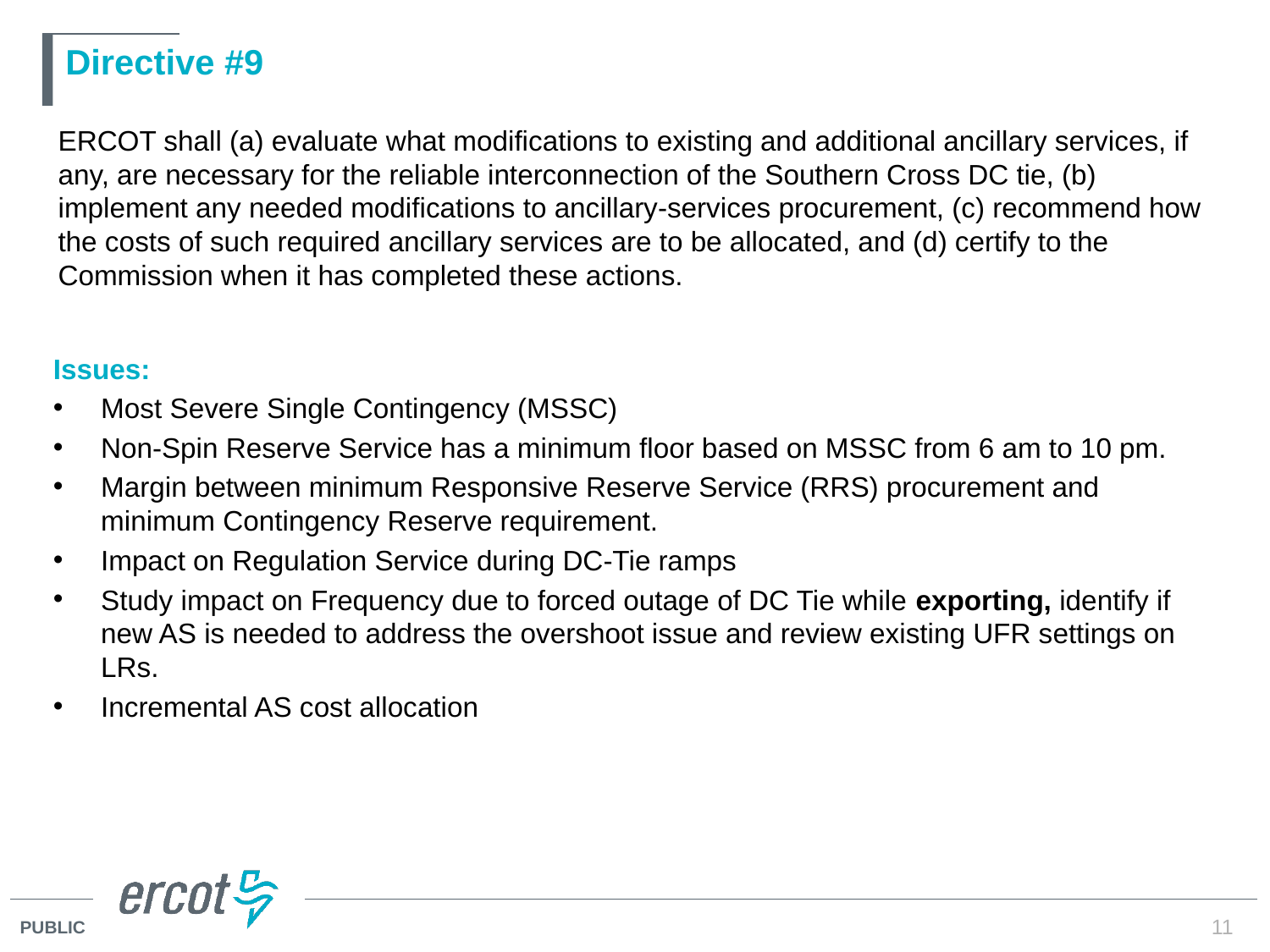

# Directive #9
ERCOT shall (a) evaluate what modifications to existing and additional ancillary services, if any, are necessary for the reliable interconnection of the Southern Cross DC tie, (b) implement any needed modifications to ancillary-services procurement, (c) recommend how the costs of such required ancillary services are to be allocated, and (d) certify to the Commission when it has completed these actions.
Issues:
Most Severe Single Contingency (MSSC)
Non-Spin Reserve Service has a minimum floor based on MSSC from 6 am to 10 pm.
Margin between minimum Responsive Reserve Service (RRS) procurement and minimum Contingency Reserve requirement.
Impact on Regulation Service during DC-Tie ramps
Study impact on Frequency due to forced outage of DC Tie while exporting, identify if new AS is needed to address the overshoot issue and review existing UFR settings on LRs.
Incremental AS cost allocation

11